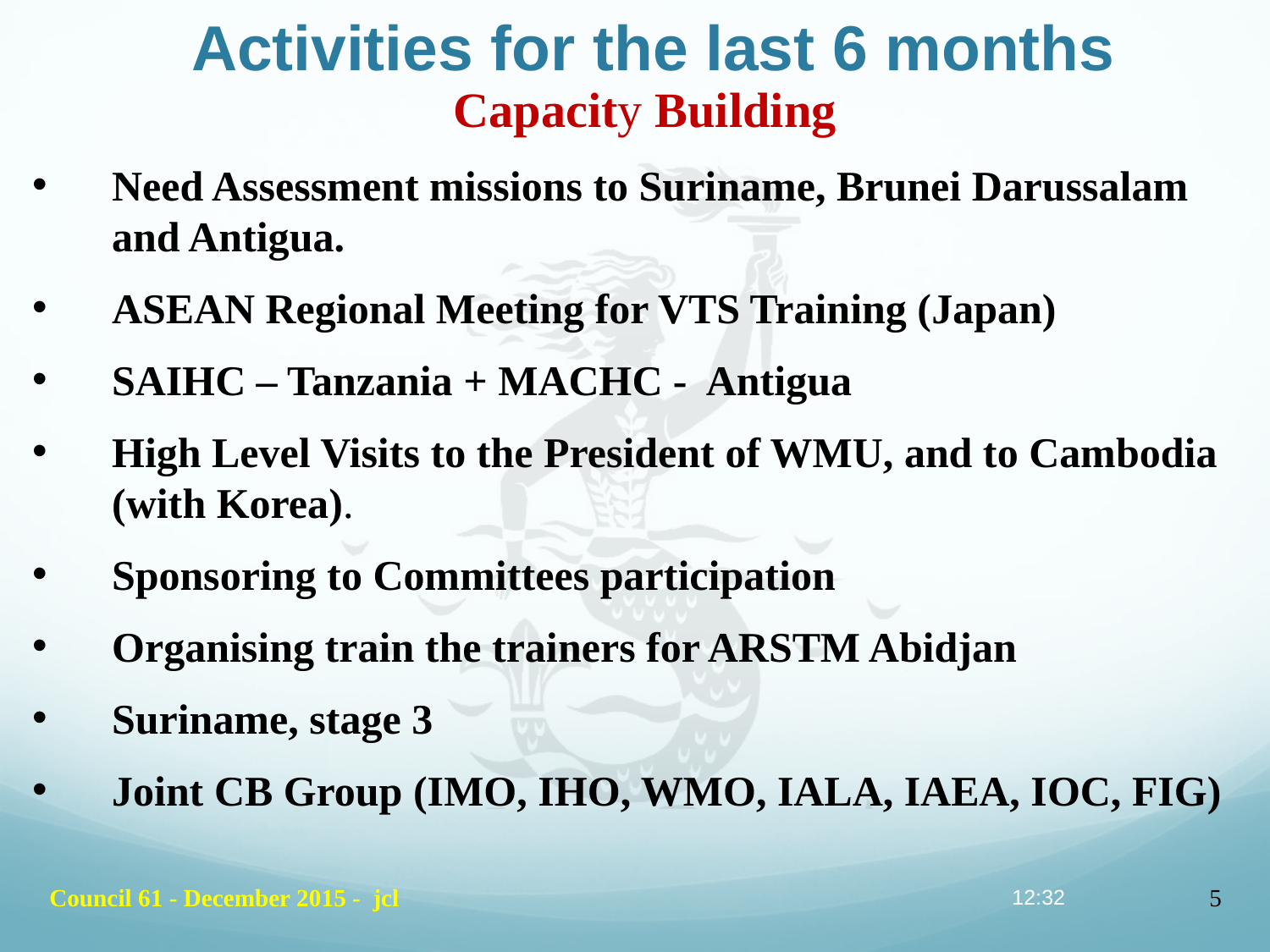

# Activities for the last 6 months
Capacity Building
Need Assessment missions to Suriname, Brunei Darussalam and Antigua.
ASEAN Regional Meeting for VTS Training (Japan)
SAIHC – Tanzania + MACHC -  Antigua
High Level Visits to the President of WMU, and to Cambodia (with Korea).
Sponsoring to Committees participation
Organising train the trainers for ARSTM Abidjan
Suriname, stage 3
Joint CB Group (IMO, IHO, WMO, IALA, IAEA, IOC, FIG)
Council 61 - December 2015 -  jcl
12:32
5